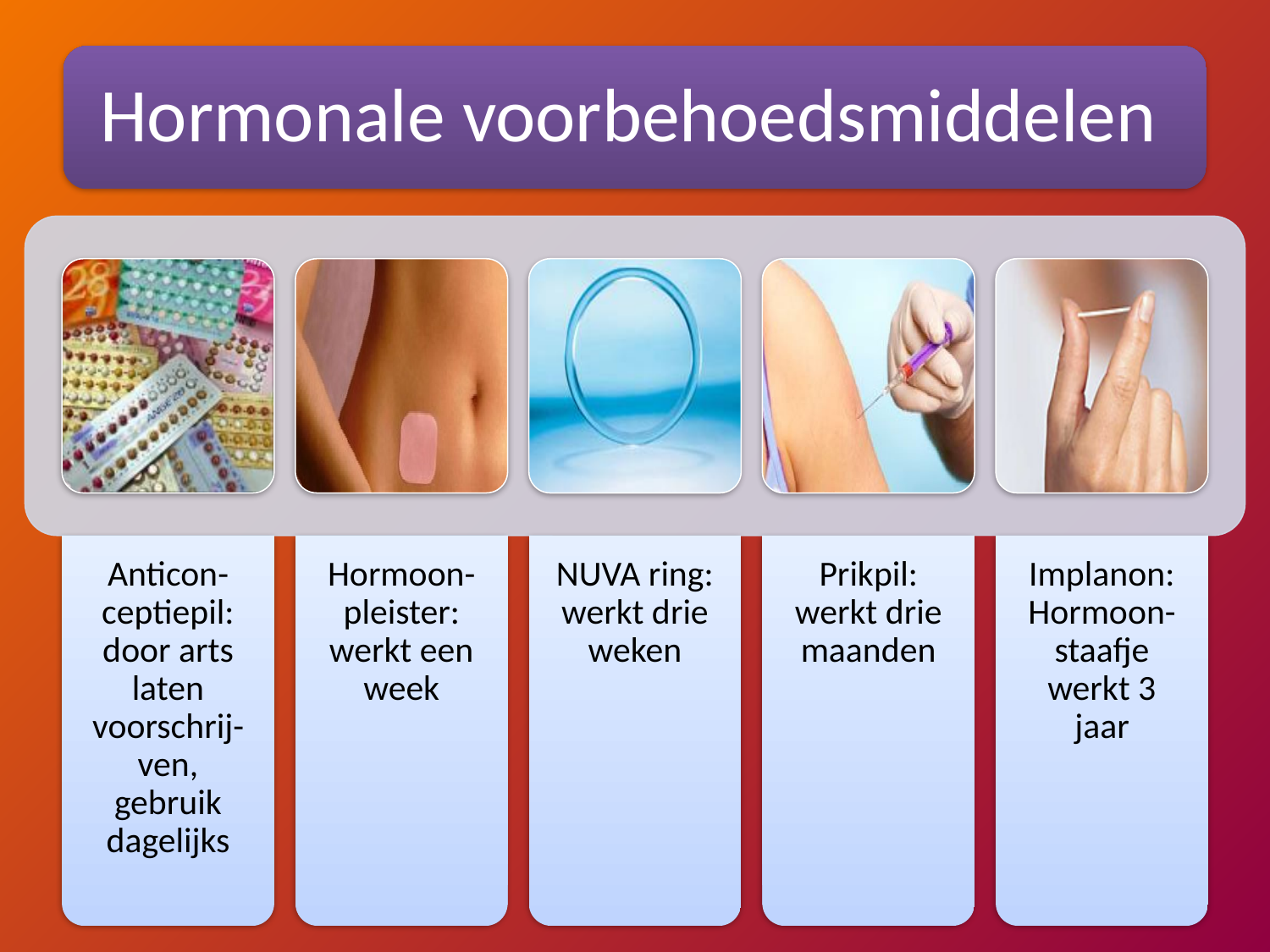

Hormonale voorbehoedsmiddelen
Anticon-ceptiepil: door arts laten voorschrij-ven, gebruik dagelijks
Hormoon-pleister: werkt een week
NUVA ring: werkt drie weken
Prikpil: werkt drie maanden
Implanon: Hormoon-staafje werkt 3 jaar